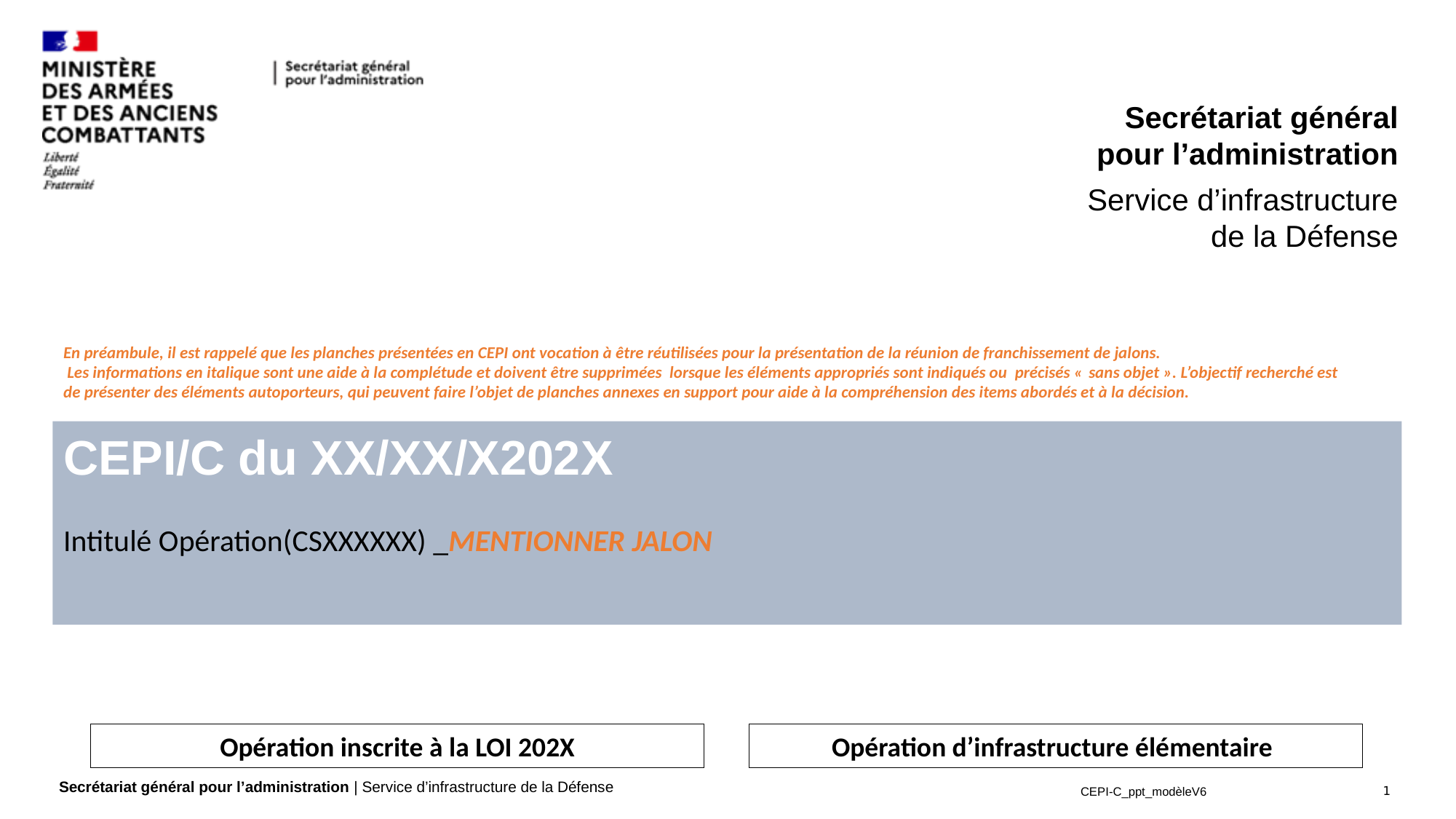

En préambule, il est rappelé que les planches présentées en CEPI ont vocation à être réutilisées pour la présentation de la réunion de franchissement de jalons.
 Les informations en italique sont une aide à la complétude et doivent être supprimées  lorsque les éléments appropriés sont indiqués ou  précisés « sans objet ». L’objectif recherché est de présenter des éléments autoporteurs, qui peuvent faire l’objet de planches annexes en support pour aide à la compréhension des items abordés et à la décision.
CEPI/C du XX/XX/X202X

Intitulé Opération(CSXXXXXX) _MENTIONNER JALON

Opération inscrite à la LOI 202X
Opération d’infrastructure élémentaire
1
CEPI-C_ppt_modèleV6